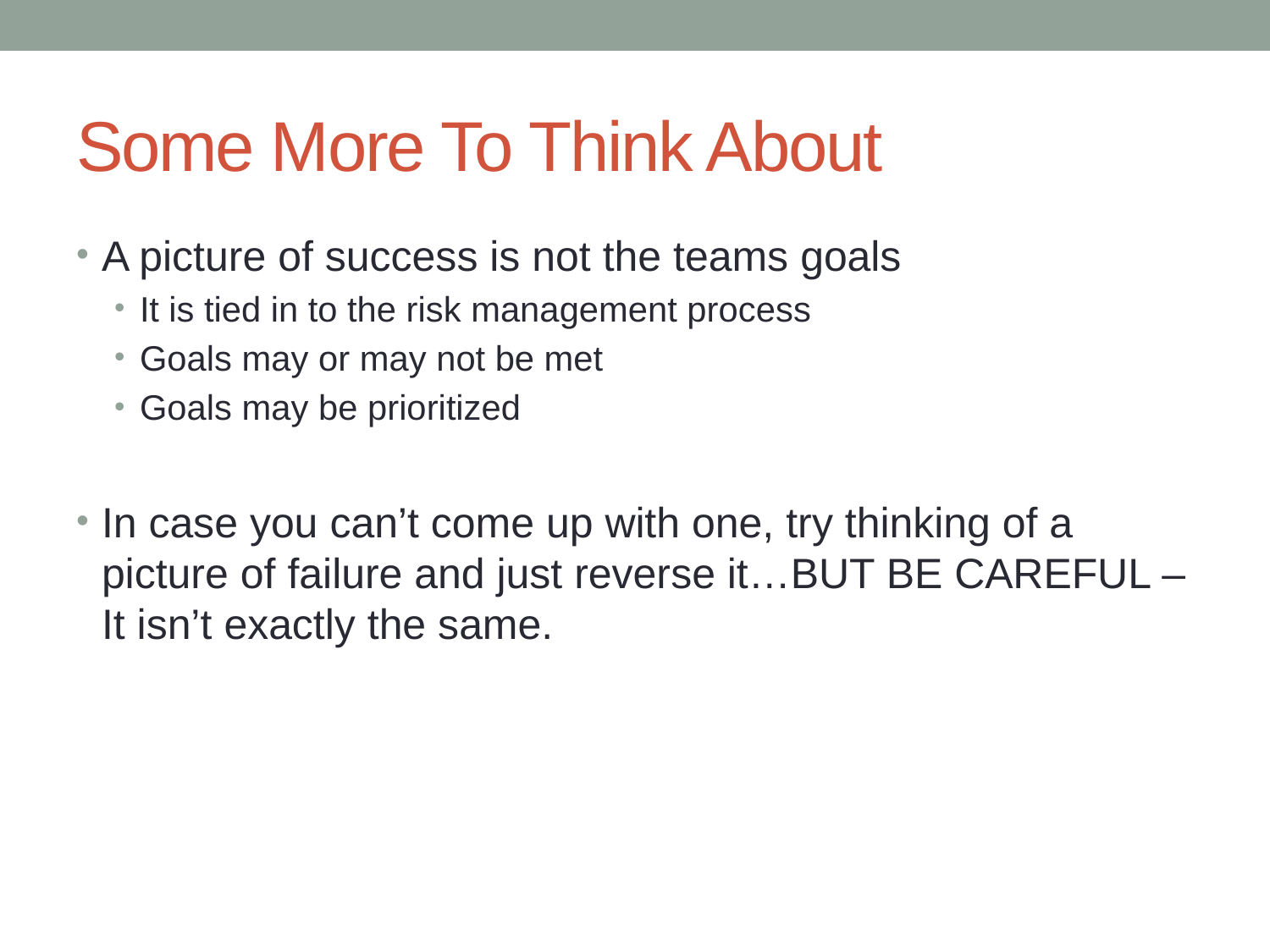

# Some More To Think About
A picture of success is not the teams goals
It is tied in to the risk management process
Goals may or may not be met
Goals may be prioritized

In case you can’t come up with one, try thinking of a picture of failure and just reverse it…BUT BE CAREFUL – It isn’t exactly the same.